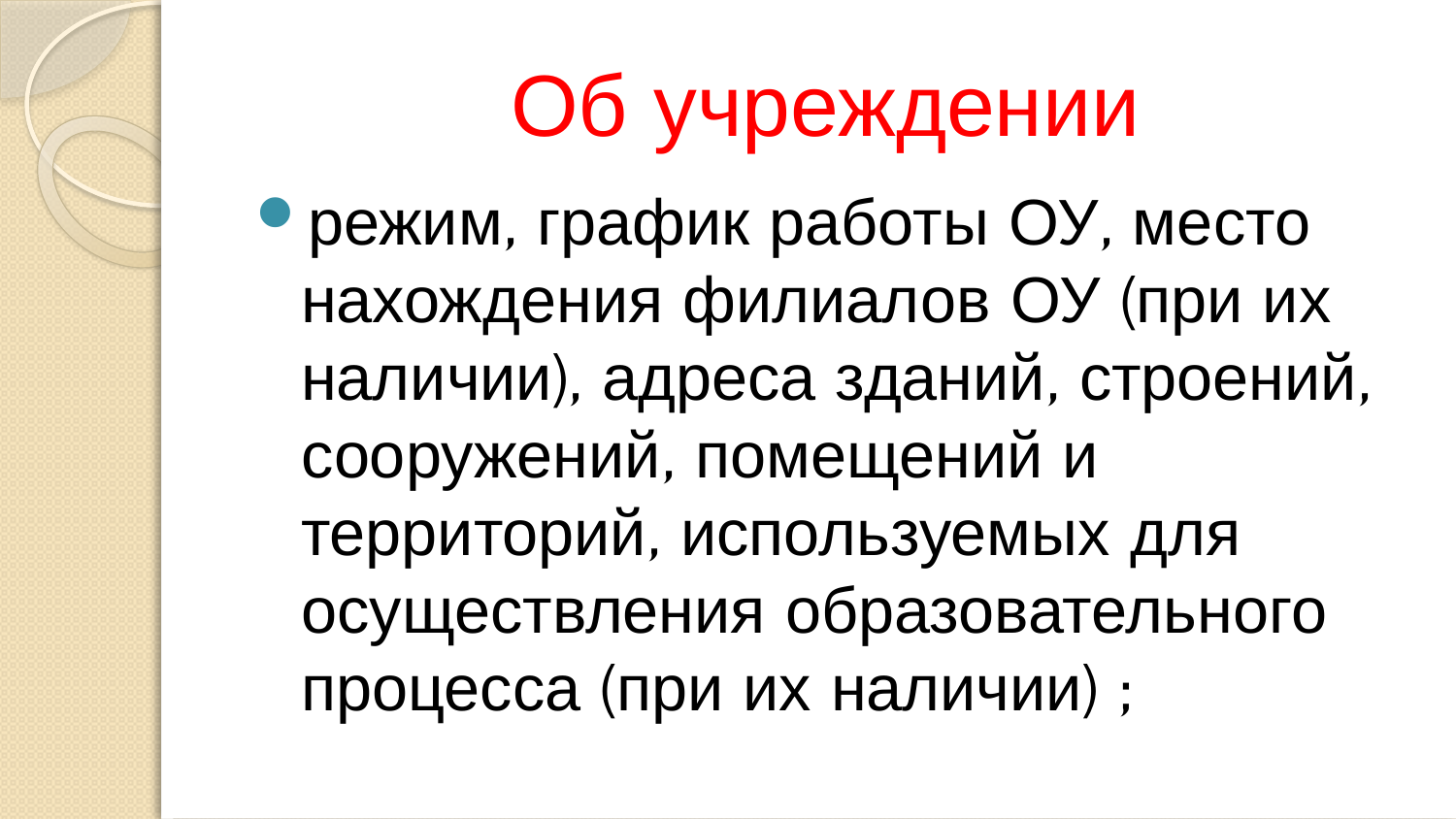

# Об учреждении
режим, график работы ОУ, место нахождения филиалов ОУ (при их наличии), адреса зданий, строений, сооружений, помещений и территорий, используемых для осуществления образовательного процесса (при их наличии) ;